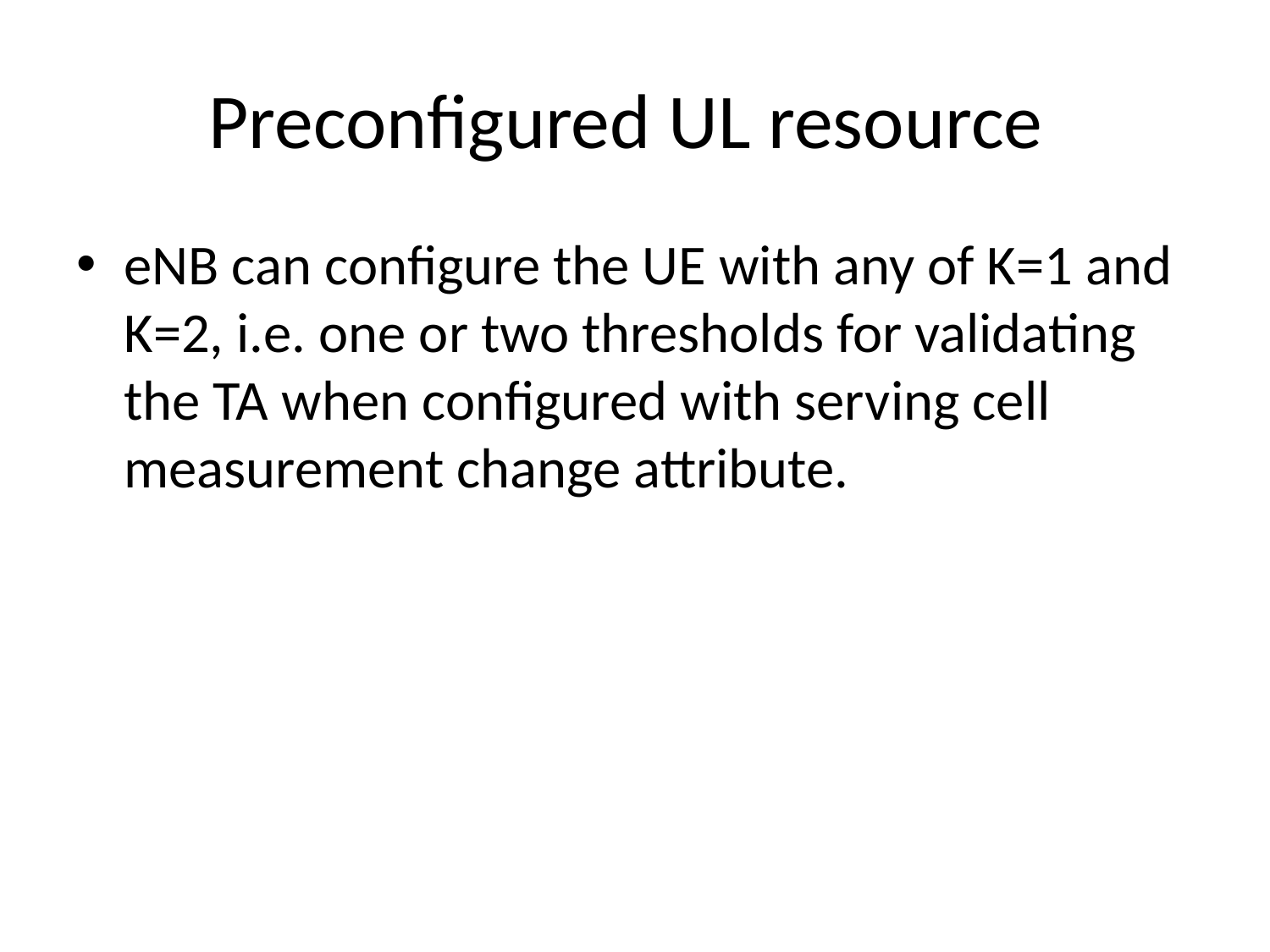

# Preconfigured UL resource
eNB can configure the UE with any of K=1 and K=2, i.e. one or two thresholds for validating the TA when configured with serving cell measurement change attribute.